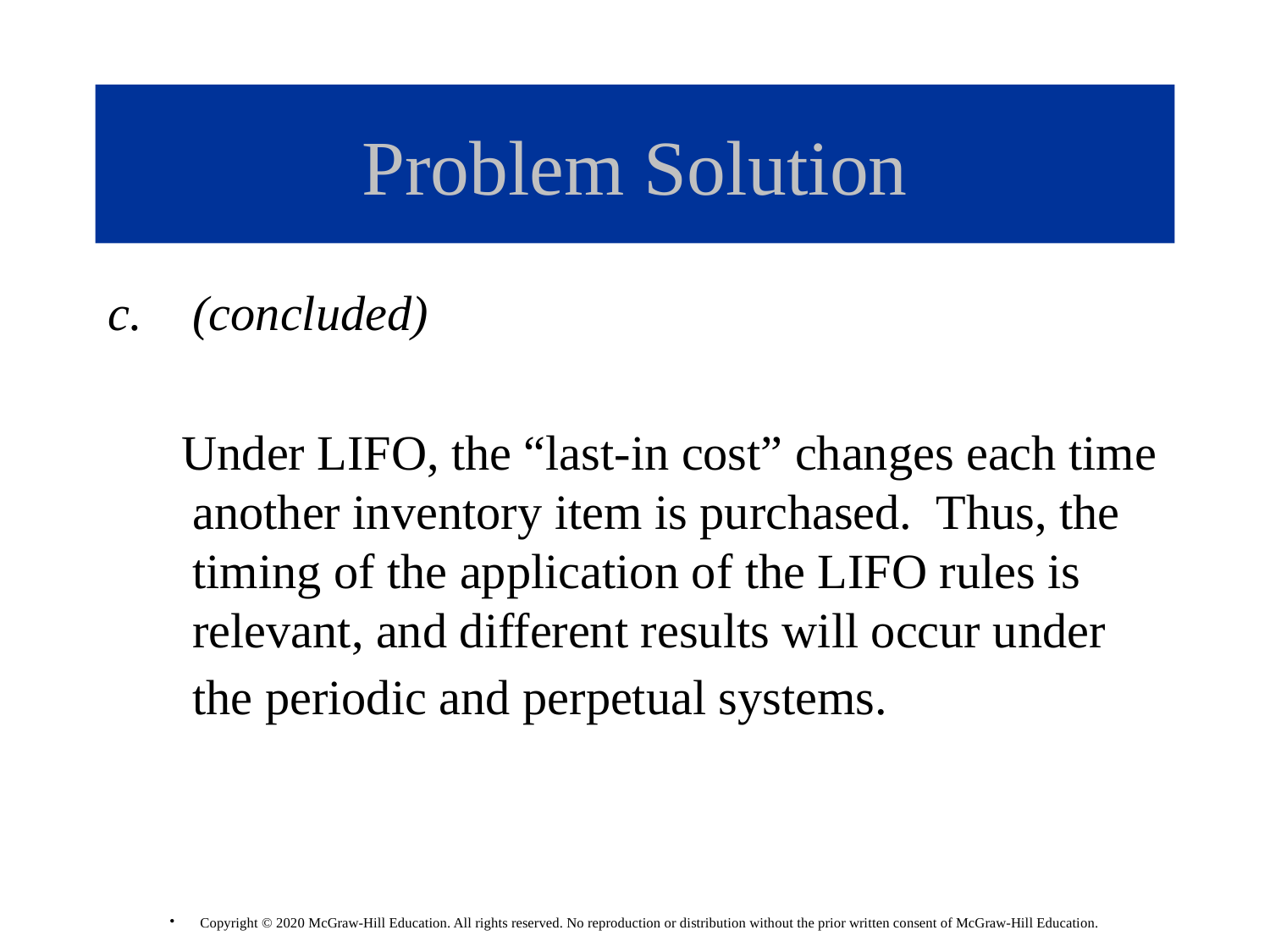

# Problem Solution
(concluded)

      Under LIFO, the “last-in cost” changes each time another inventory item is purchased.  Thus, the timing of the application of the LIFO rules is relevant, and different results will occur under the periodic and perpetual systems.